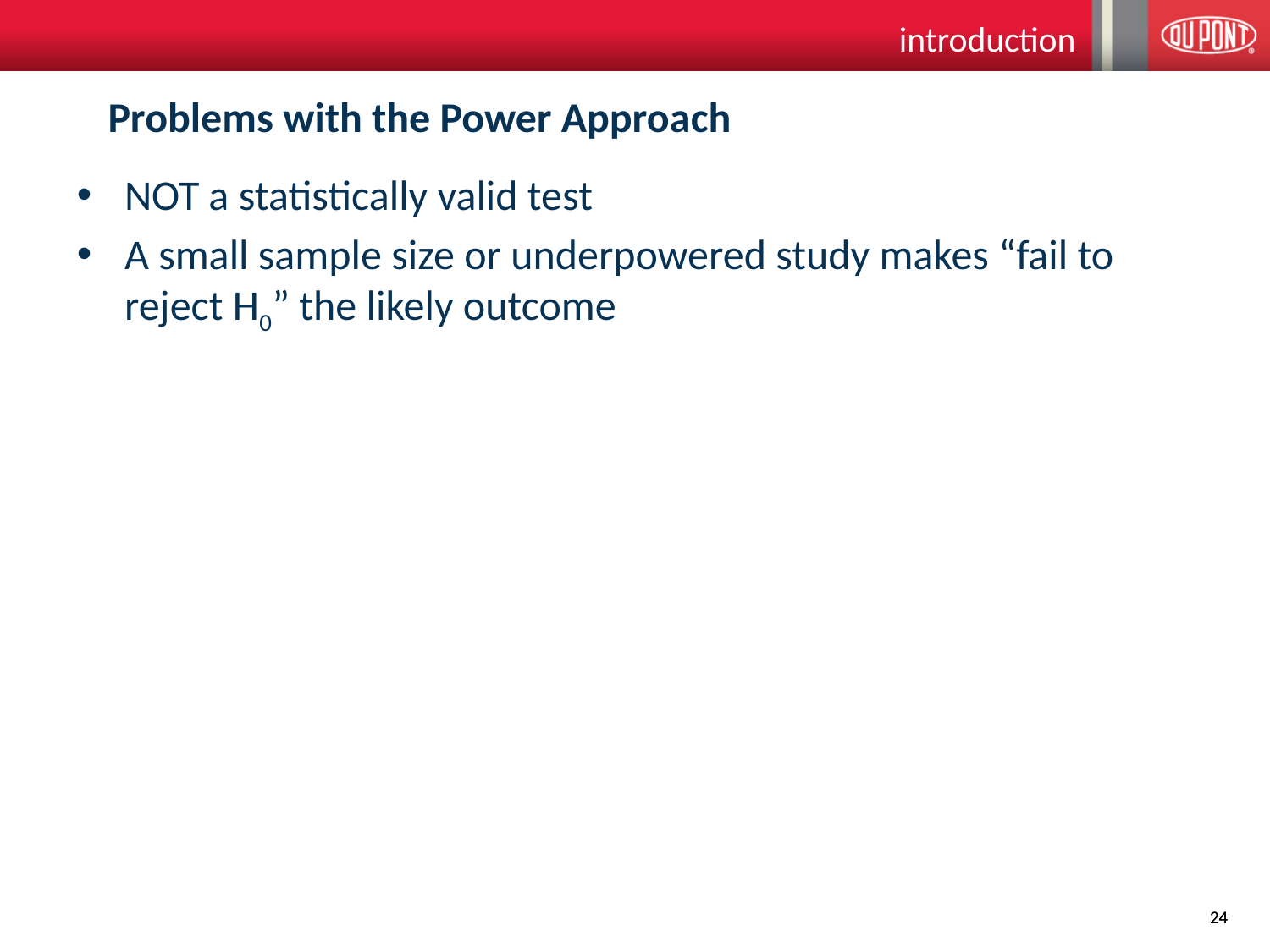

introduction
# Problems with the Power Approach
NOT a statistically valid test
A small sample size or underpowered study makes “fail to reject H0” the likely outcome